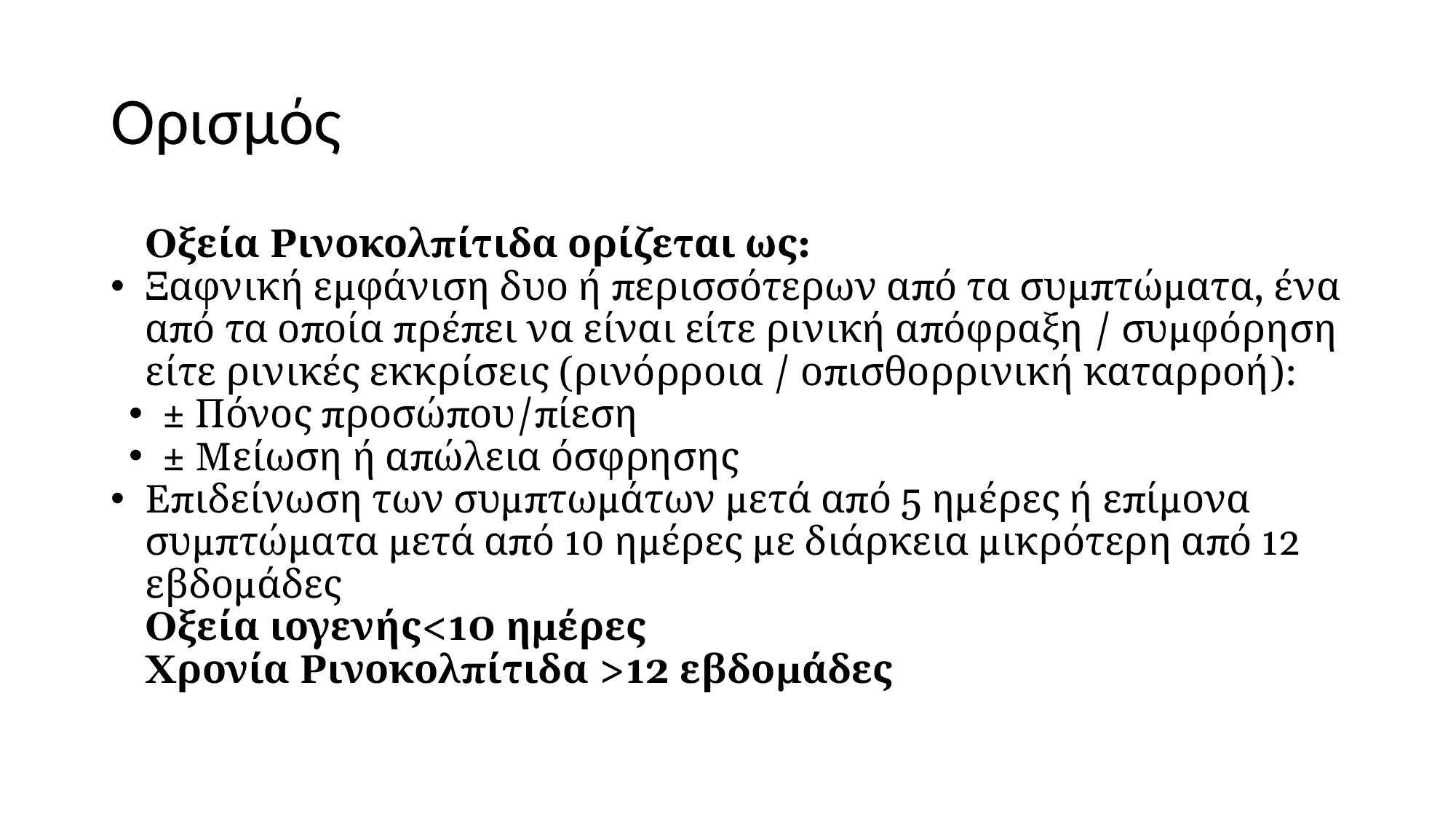

# Ορισμός
Οξεία Ρινοκολπίτιδα ορίζεται ως:
Ξαφνική εμφάνιση δυο ή περισσότερων από τα συμπτώματα, ένα από τα οποία πρέπει να είναι είτε ρινική απόφραξη / συμφόρηση είτε ρινικές εκκρίσεις (ρινόρροια / οπισθορρινική καταρροή):
± Πόνος προσώπου/πίεση
± Μείωση ή απώλεια όσφρησης
Επιδείνωση των συμπτωμάτων μετά από 5 ημέρες ή επίμονα συμπτώματα μετά από 10 ημέρες με διάρκεια μικρότερη από 12 εβδομάδες
Oξεία ιογενής<10 ημέρες
Χρονία Ρινοκολπίτιδα >12 εβδομάδες